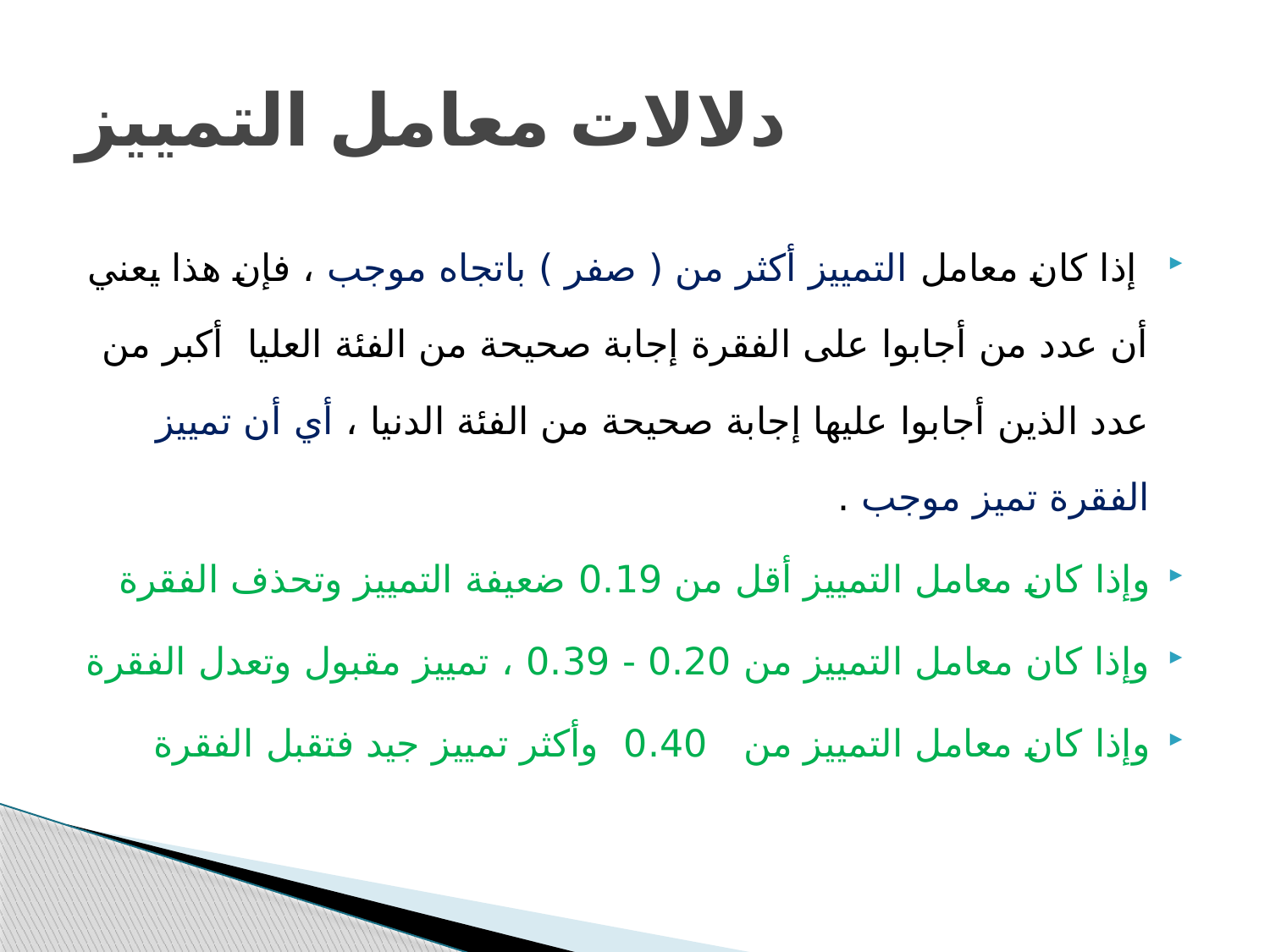

# دلالات معامل التمييز
 إذا كان معامل التمييز أكثر من ( صفر ) باتجاه موجب ، فإن هذا يعني أن عدد من أجابوا على الفقرة إجابة صحيحة من الفئة العليا  أكبر من عدد الذين أجابوا عليها إجابة صحيحة من الفئة الدنيا ، أي أن تمييز الفقرة تميز موجب .
وإذا كان معامل التمييز أقل من 0.19 ضعيفة التمييز وتحذف الفقرة
وإذا كان معامل التمييز من 0.20 - 0.39 ، تمييز مقبول وتعدل الفقرة
وإذا كان معامل التمييز من   0.40  وأكثر تمييز جيد فتقبل الفقرة